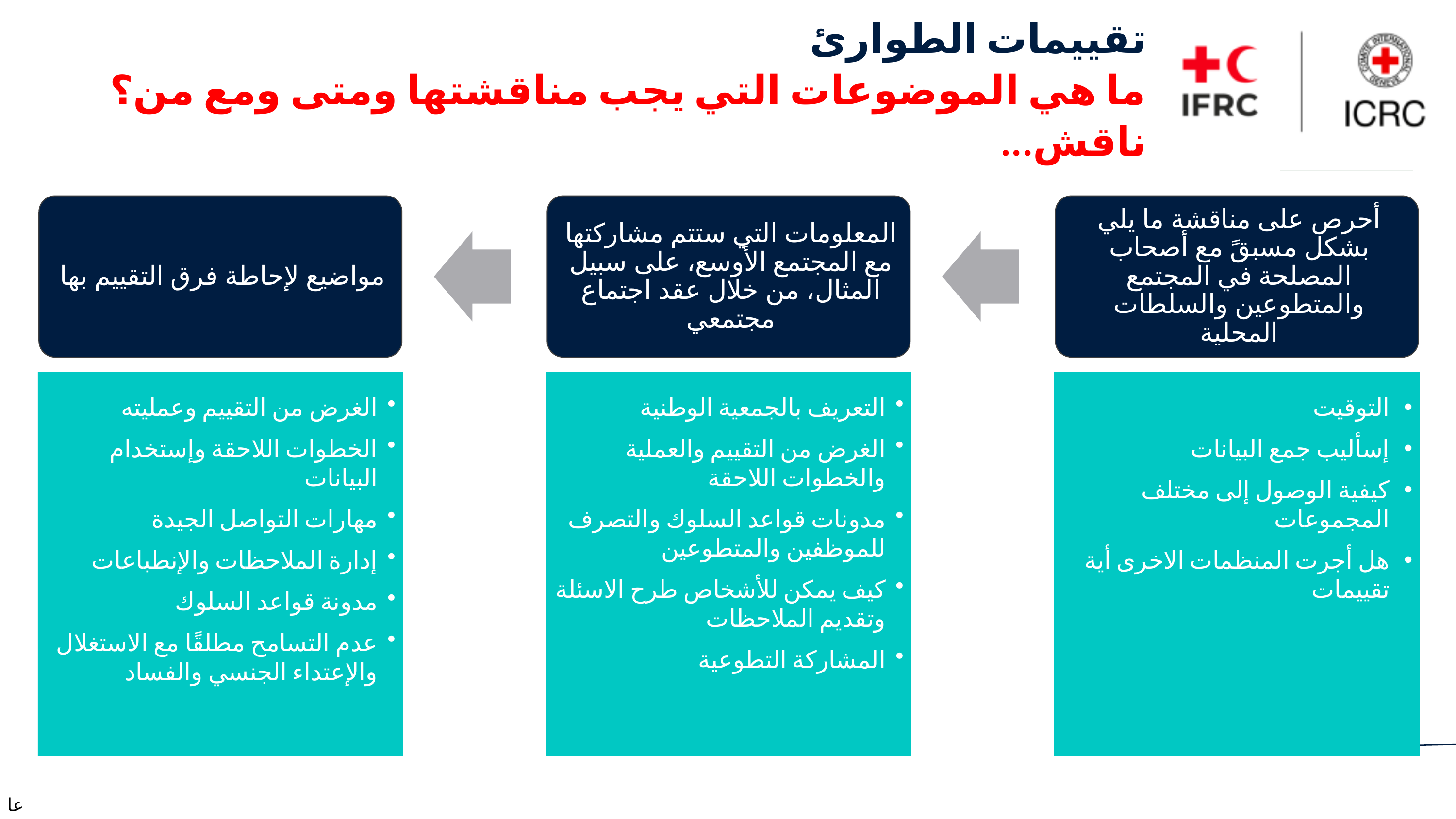

تقييمات الطوارئ
ما هي الموضوعات التي يجب مناقشتها ومتى ومع من؟
ناقش...
أحرص على مناقشة ما يلي بشكل مسبقً مع أصحاب المصلحة في المجتمع والمتطوعين والسلطات المحلية

المعلومات التي ستتم مشاركتها مع المجتمع الأوسع، على سبيل المثال، من خلال عقد اجتماع مجتمعي

مواضيع لإحاطة فرق التقييم بها
التوقيت
إسأليب جمع البيانات
كيفية الوصول إلى مختلف المجموعات
هل أجرت المنظمات الاخرى أية تقييمات
الغرض من التقييم وعمليته
الخطوات اللاحقة وإستخدام البيانات
مهارات التواصل الجيدة
إدارة الملاحظات والإنطباعات
مدونة قواعد السلوك
عدم التسامح مطلقًا مع الاستغلال والإعتداء الجنسي والفساد
التعريف بالجمعية الوطنية
الغرض من التقييم والعملية والخطوات اللاحقة
مدونات قواعد السلوك والتصرف للموظفين والمتطوعين
كيف يمكن للأشخاص طرح الاسئلة وتقديم الملاحظات
المشاركة التطوعية
عام